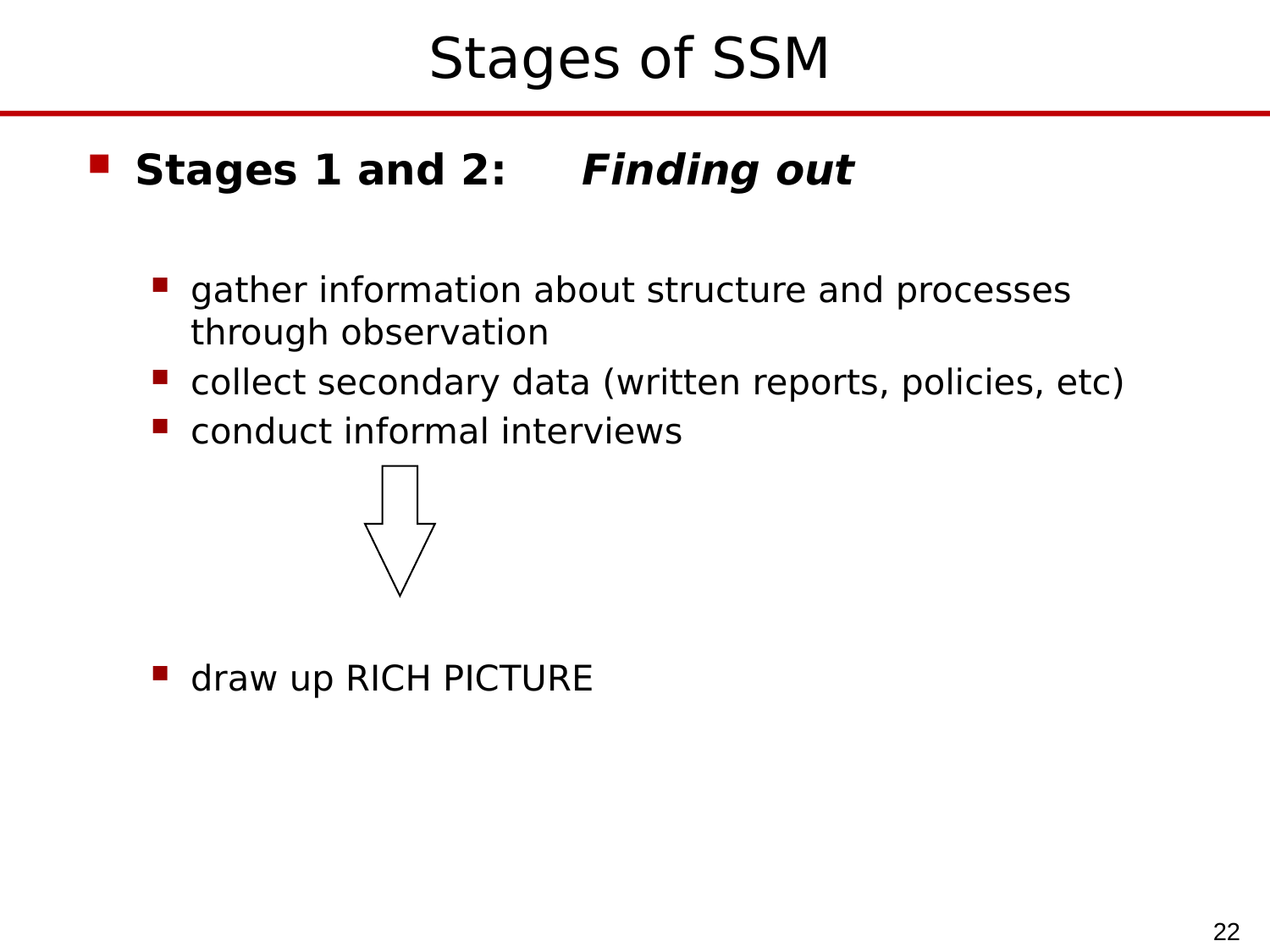

# Stages of SSM
Stages 1 and 2:     Finding out

gather information about structure and processes through observation
collect secondary data (written reports, policies, etc)
conduct informal interviews

draw up RICH PICTURE

22